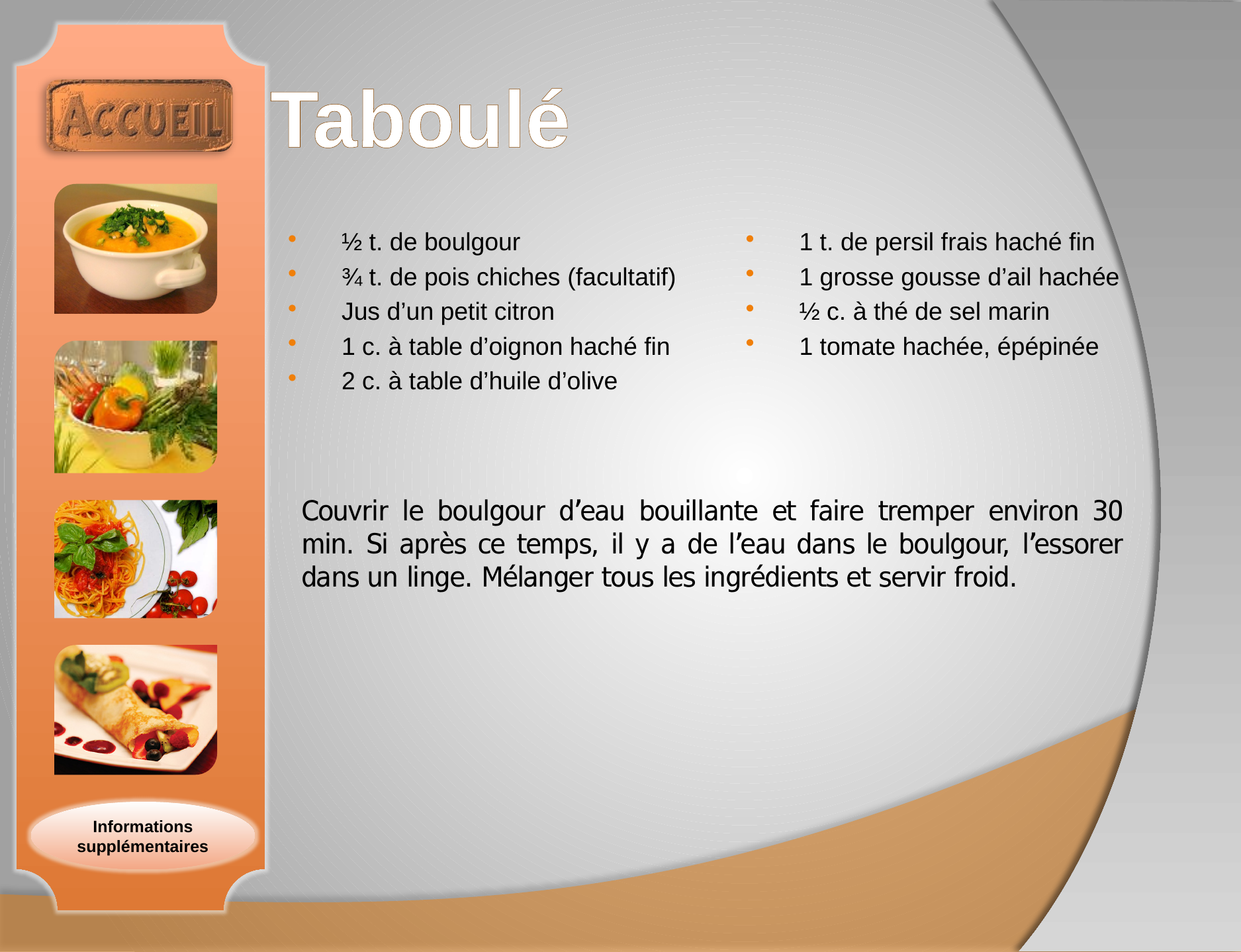

# Taboulé
½ t. de boulgour
¾ t. de pois chiches (facultatif)
Jus d’un petit citron
1 c. à table d’oignon haché fin
2 c. à table d’huile d’olive
1 t. de persil frais haché fin
1 grosse gousse d’ail hachée
½ c. à thé de sel marin
1 tomate hachée, épépinée
Couvrir le boulgour d’eau bouillante et faire tremper environ 30 min. Si après ce temps, il y a de l’eau dans le boulgour, l’essorer dans un linge. Mélanger tous les ingrédients et servir froid.